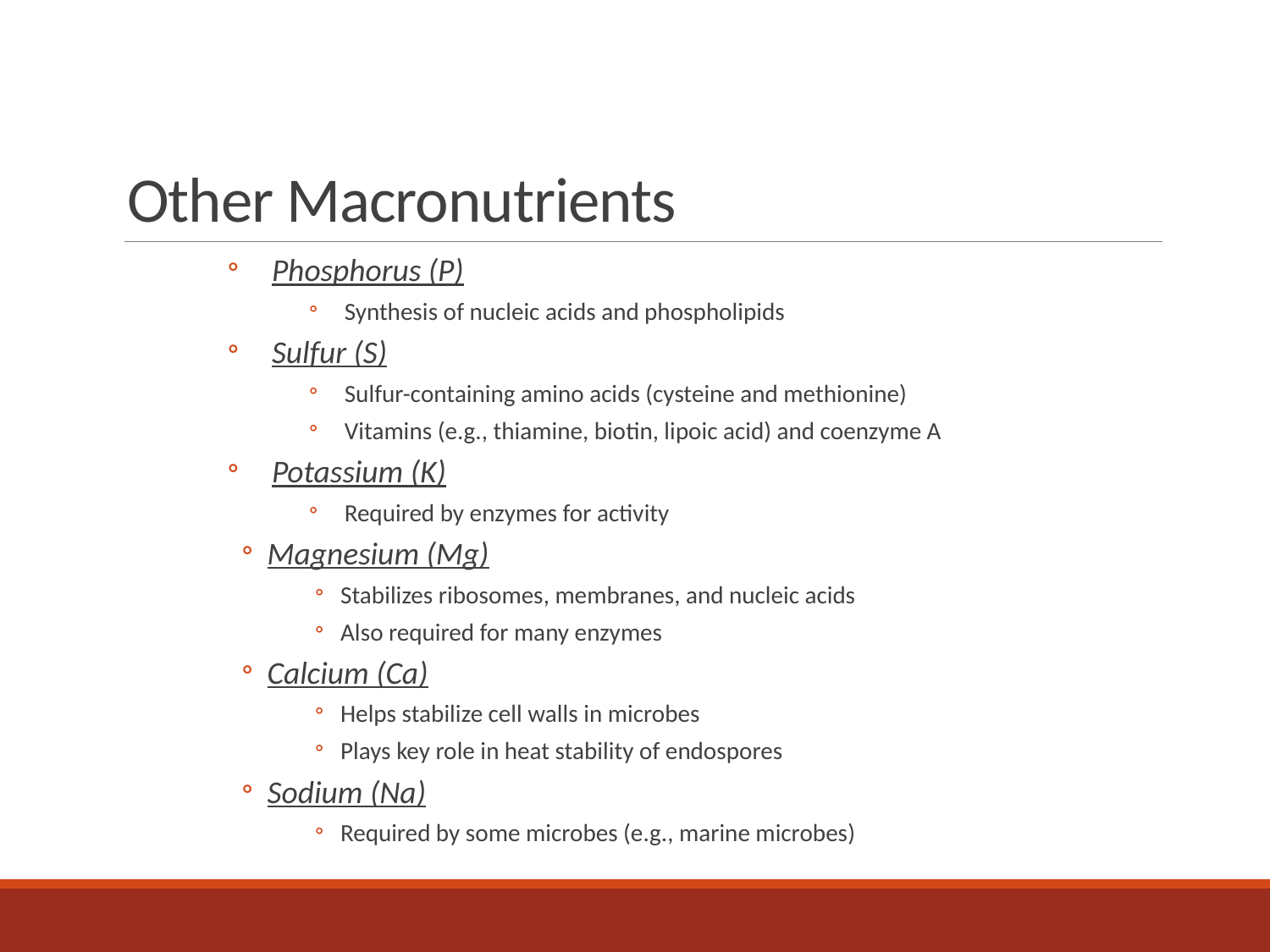

# Other Macronutrients
Phosphorus (P)
Synthesis of nucleic acids and phospholipids
Sulfur (S)
Sulfur-containing amino acids (cysteine and methionine)
Vitamins (e.g., thiamine, biotin, lipoic acid) and coenzyme A
Potassium (K)
Required by enzymes for activity
Magnesium (Mg)
Stabilizes ribosomes, membranes, and nucleic acids
Also required for many enzymes
Calcium (Ca)
Helps stabilize cell walls in microbes
Plays key role in heat stability of endospores
Sodium (Na)
Required by some microbes (e.g., marine microbes)